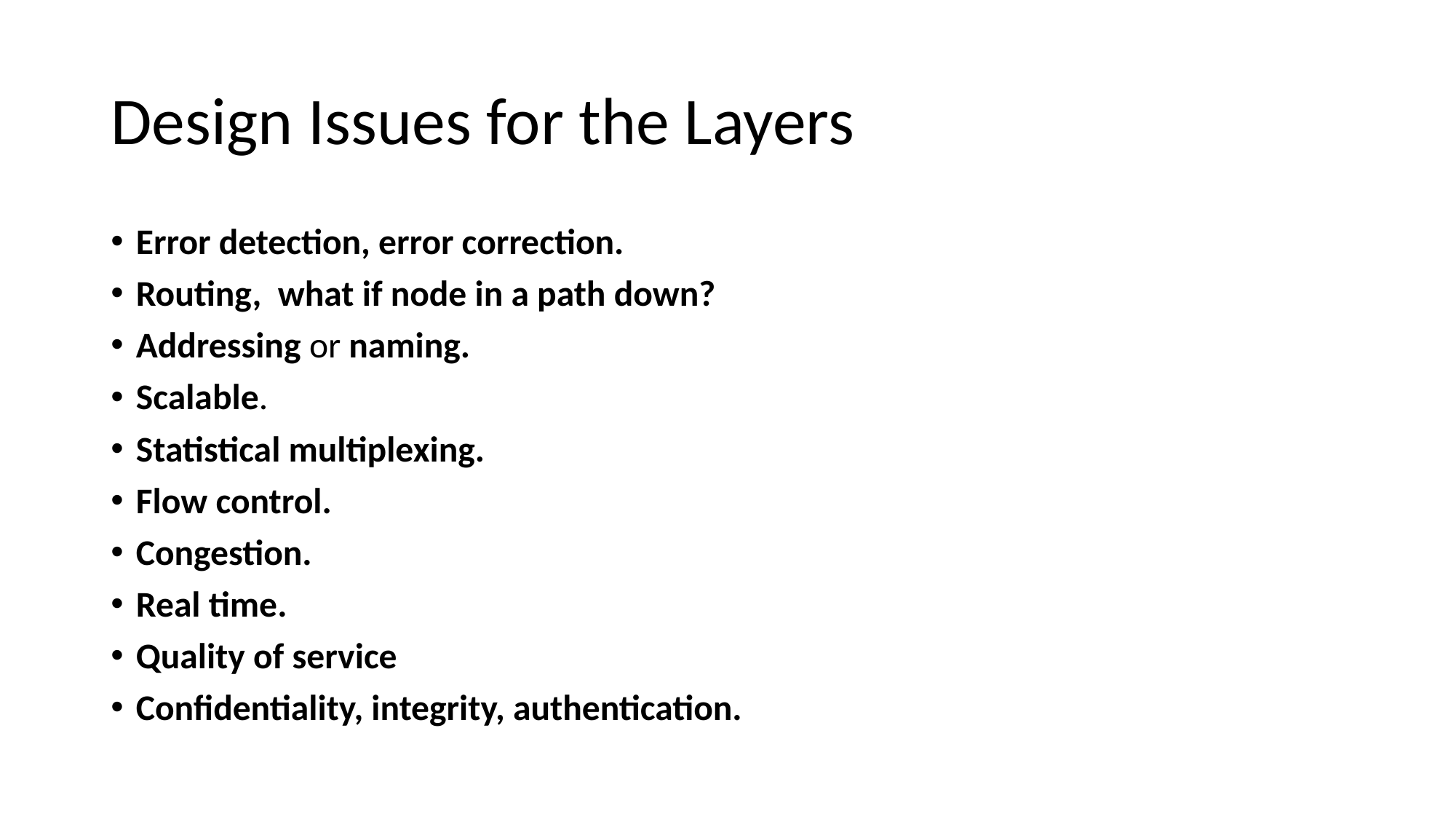

# Design Issues for the Layers
Error detection, error correction.
Routing,  what if node in a path down?
Addressing or naming.
Scalable.
Statistical multiplexing.
Flow control.
Congestion.
Real time.
Quality of service
Confidentiality, integrity, authentication.